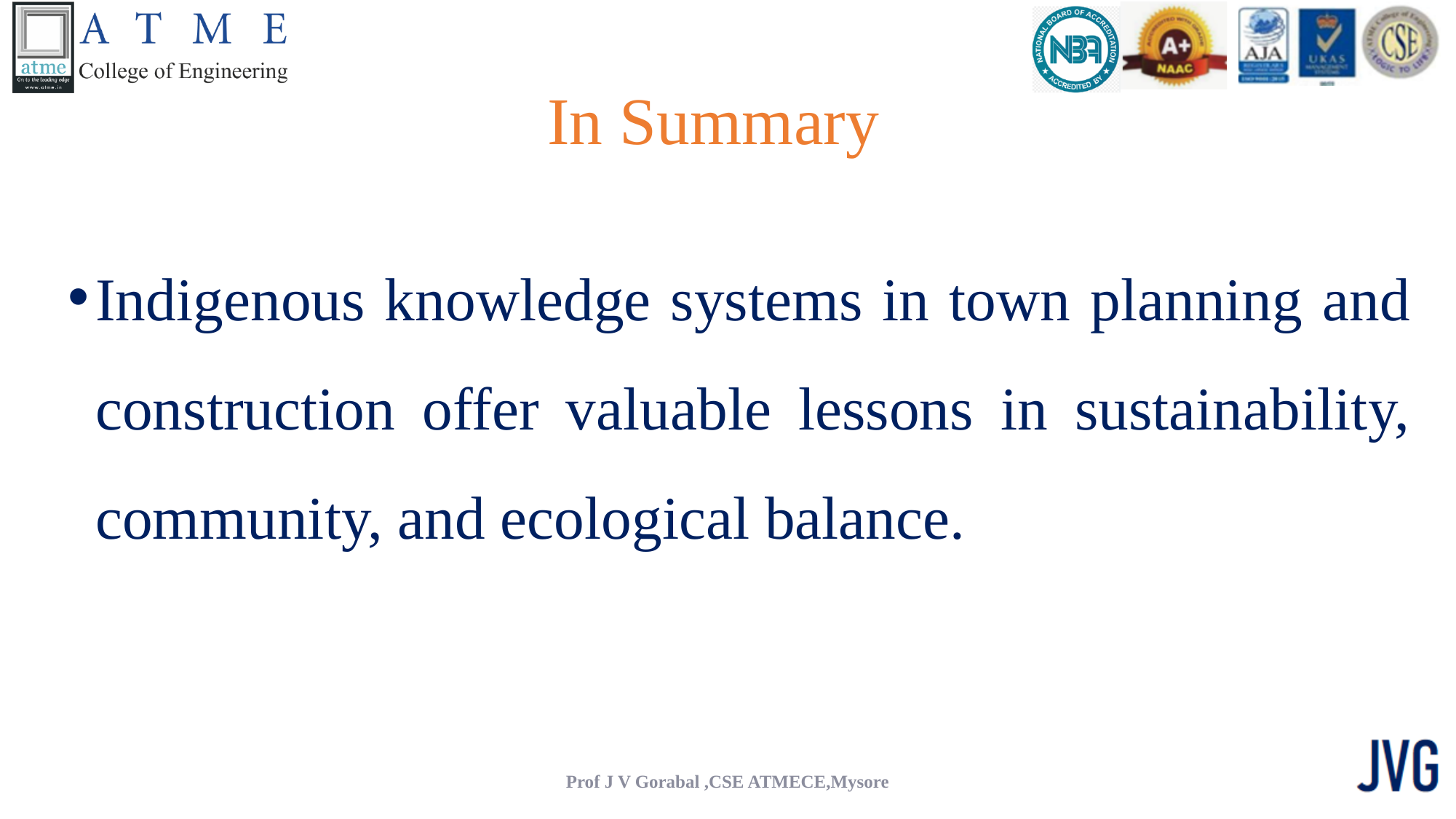

# In Summary
Indigenous knowledge systems in town planning and construction offer valuable lessons in sustainability, community, and ecological balance.
Prof J V Gorabal ,CSE ATMECE,Mysore